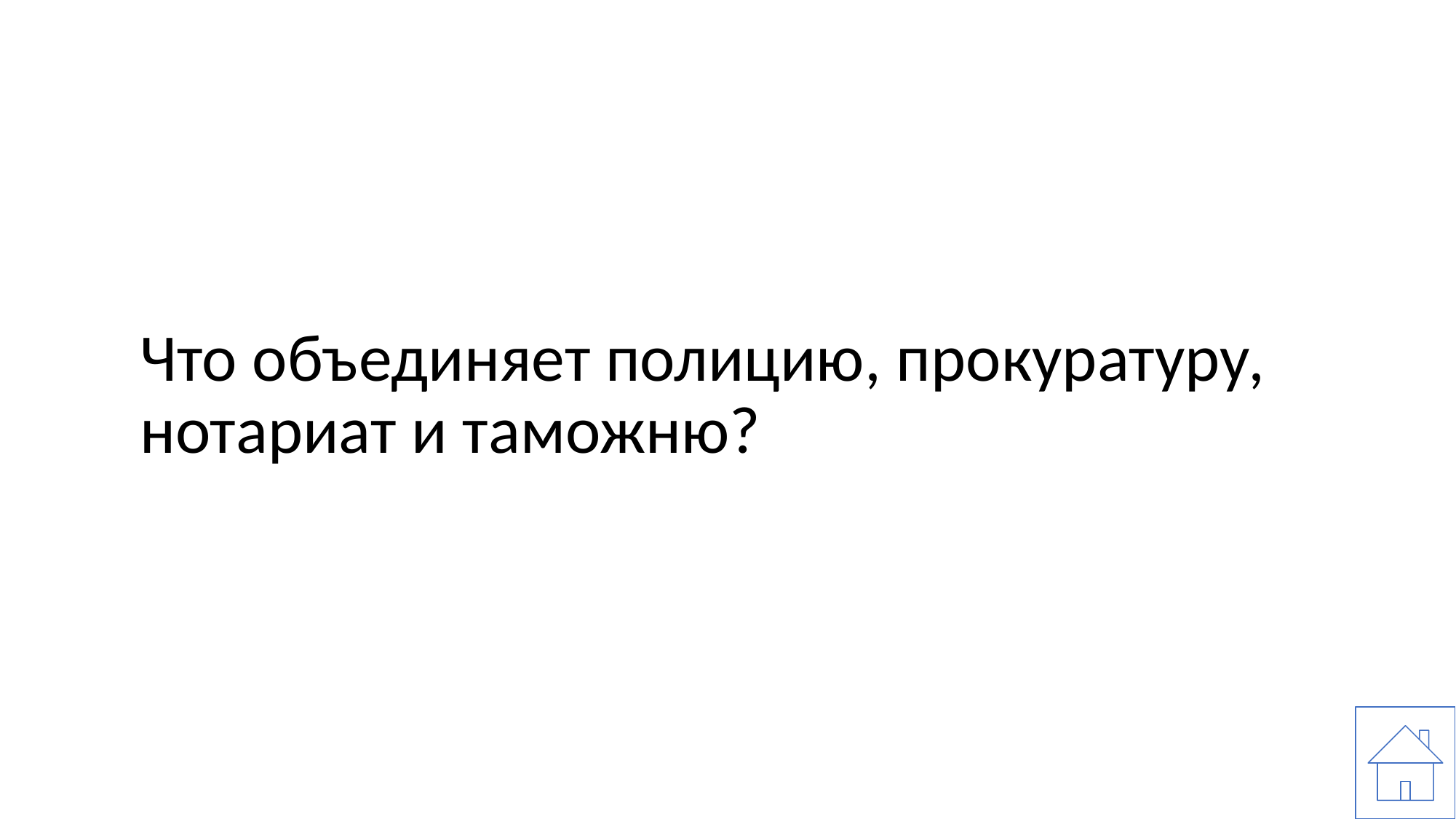

# Что объединяет полицию, прокуратуру, нотариат и таможню?